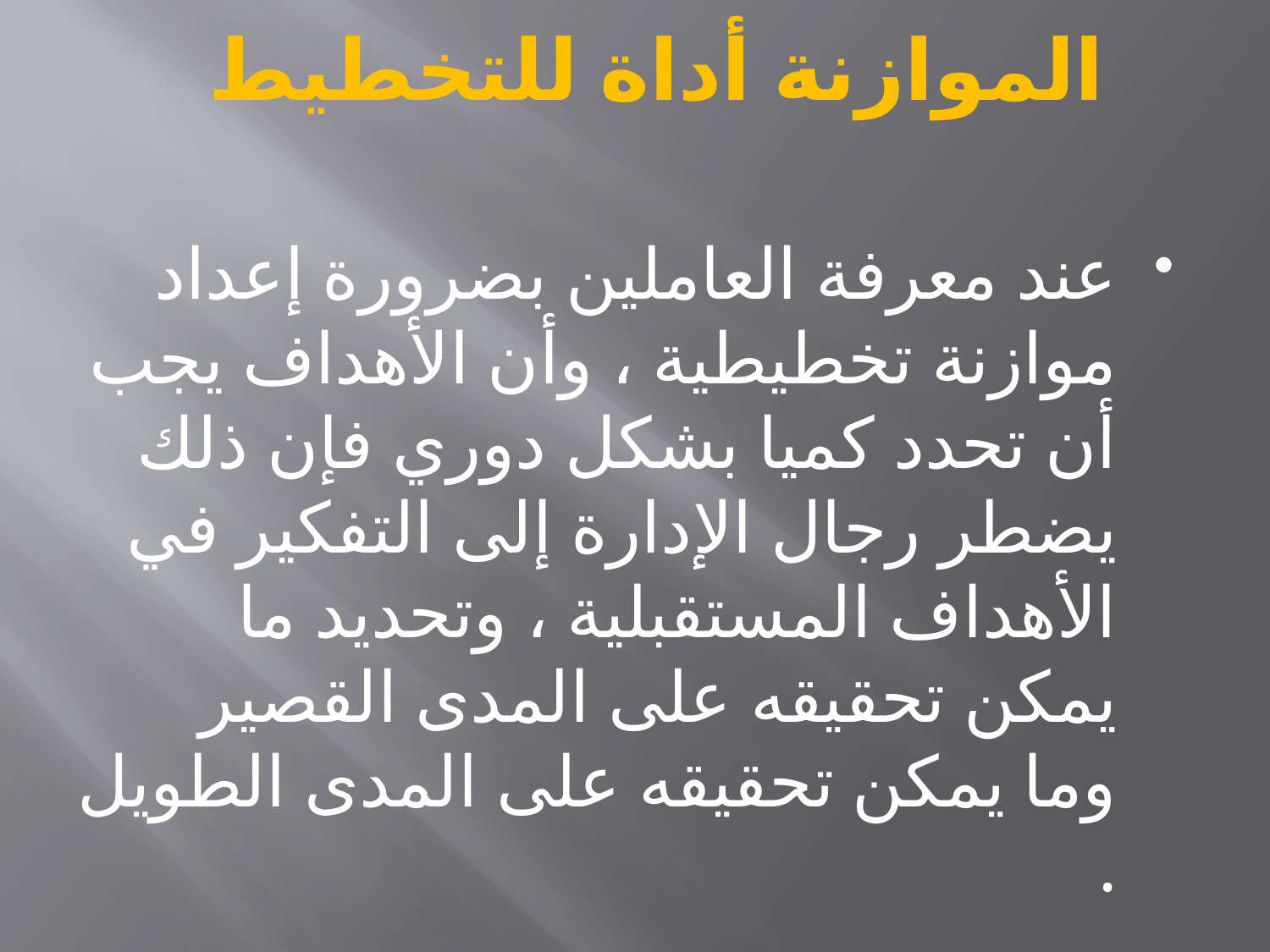

# الموازنة أداة للتخطيط
عند معرفة العاملين بضرورة إعداد موازنة تخطيطية ، وأن الأهداف يجب أن تحدد كميا بشكل دوري فإن ذلك يضطر رجال الإدارة إلى التفكير في الأهداف المستقبلية ، وتحديد ما يمكن تحقيقه على المدى القصير  وما يمكن تحقيقه على المدى الطويل .